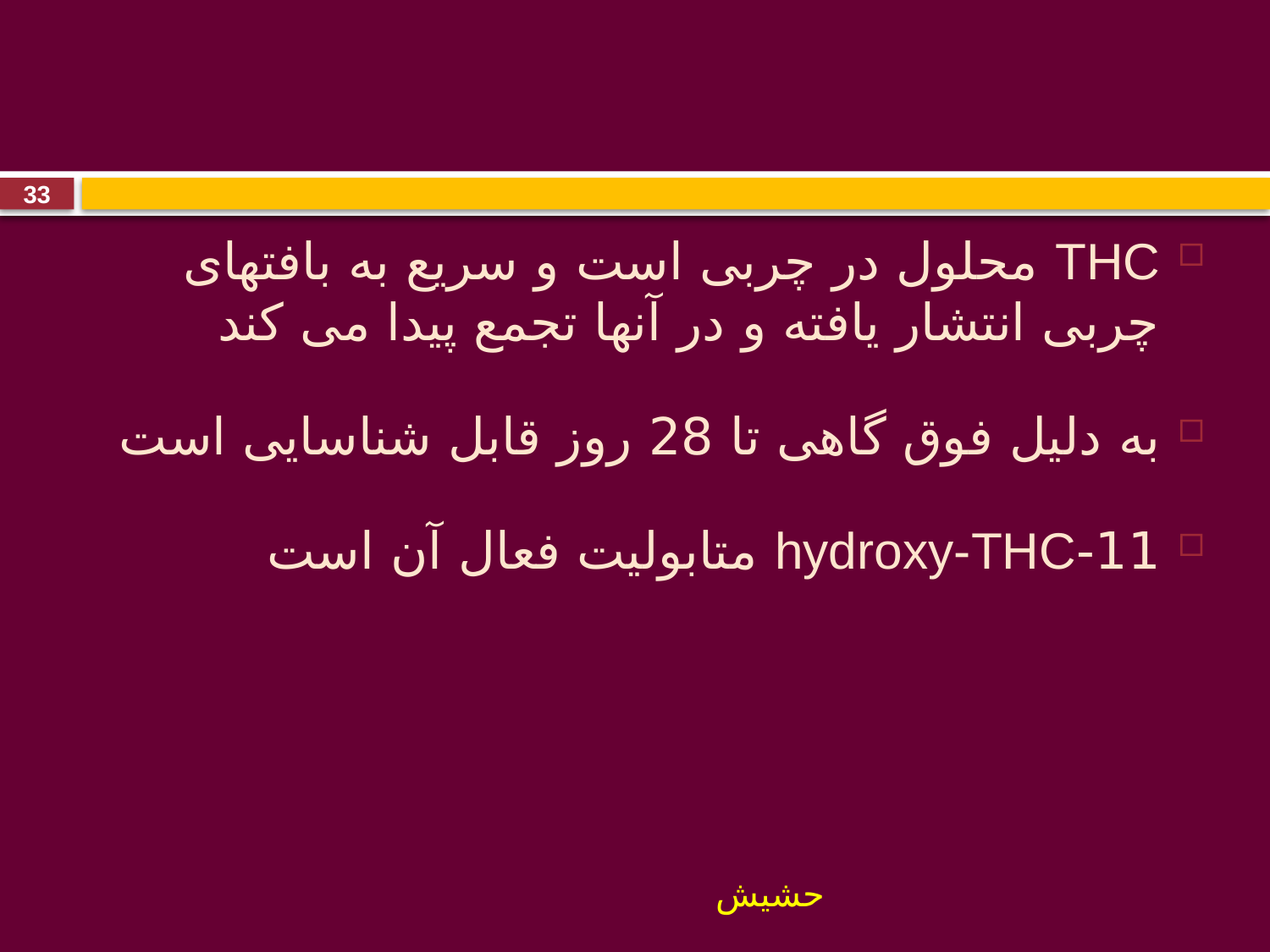

#
33
THC محلول در چربی است و سریع به بافتهای چربی انتشار یافته و در آنها تجمع پیدا می کند
به دلیل فوق گاهی تا 28 روز قابل شناسایی است
11-hydroxy-THC متابولیت فعال آن است
حشیش